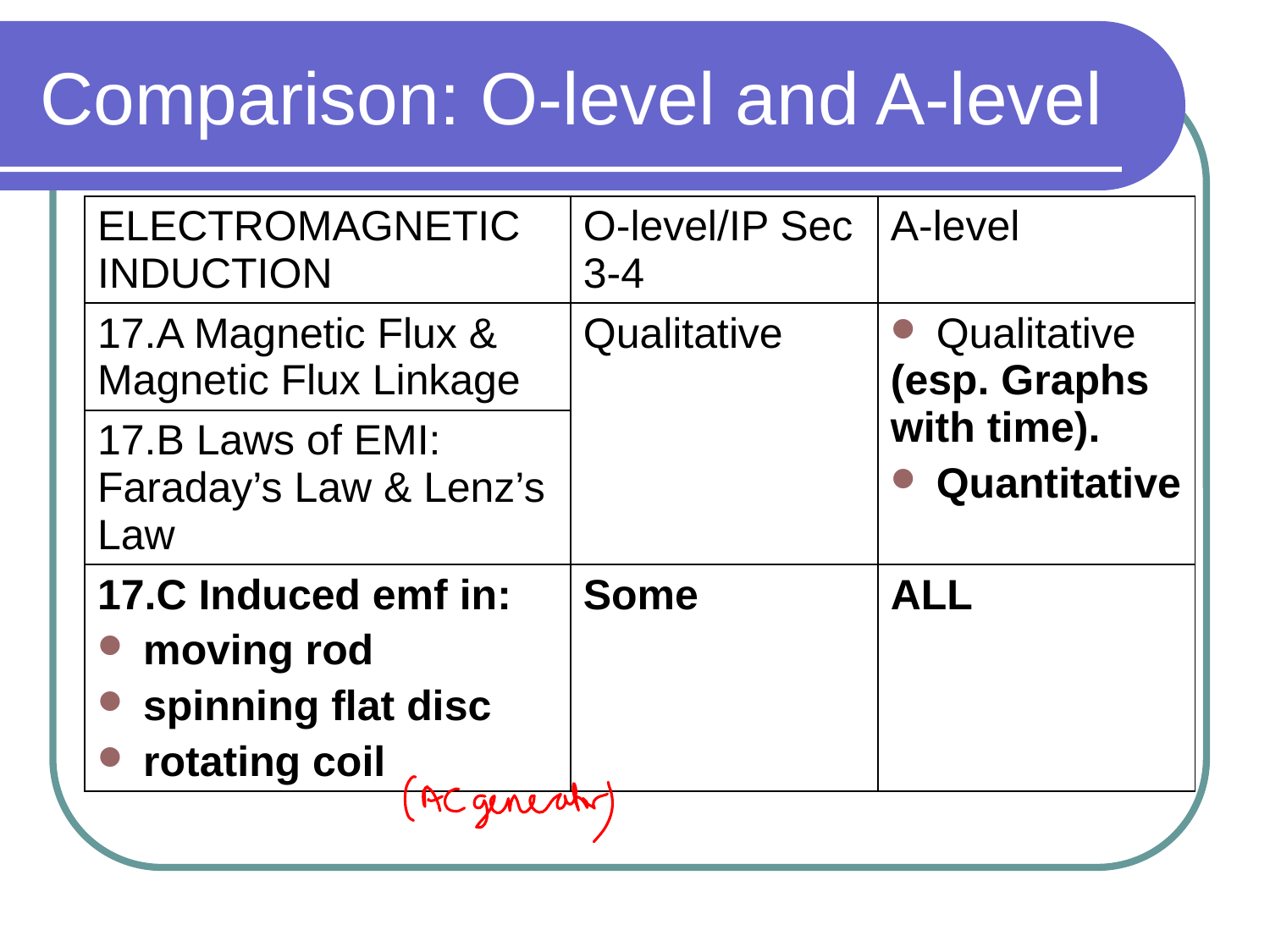

# Comparison: O-level and A-level
| ELECTROMAGNETIC INDUCTION | O-level/IP Sec 3-4 | A-level |
| --- | --- | --- |
| 17.A Magnetic Flux & Magnetic Flux Linkage | Qualitative | Qualitative (esp. Graphs with time). Quantitative |
| 17.B Laws of EMI: Faraday’s Law & Lenz’s Law |  |  |
| 17.C Induced emf in: moving rod spinning flat disc rotating coil | Some | ALL |